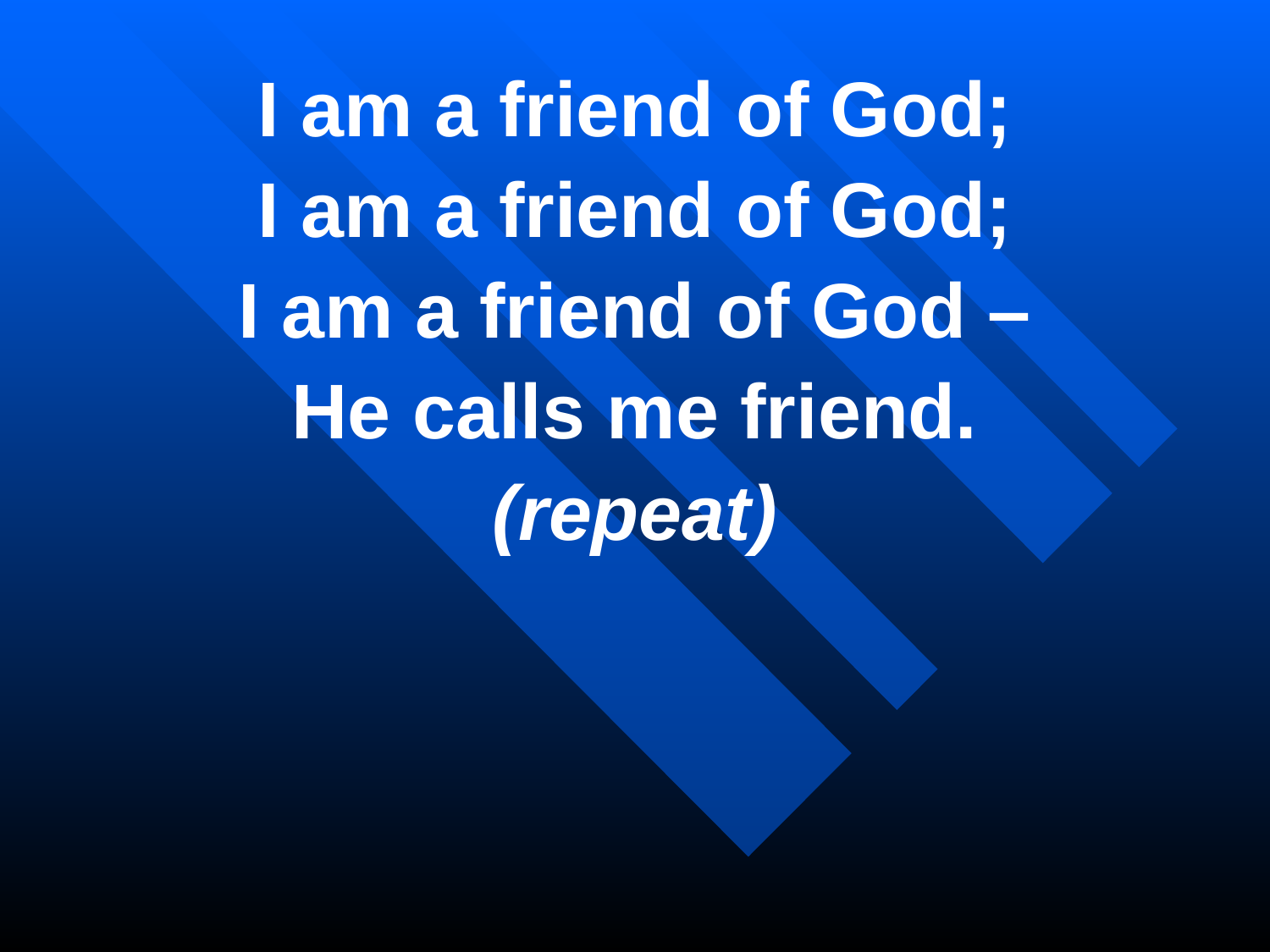

I am a friend of God;
I am a friend of God;
I am a friend of God –
He calls me friend.
(repeat)